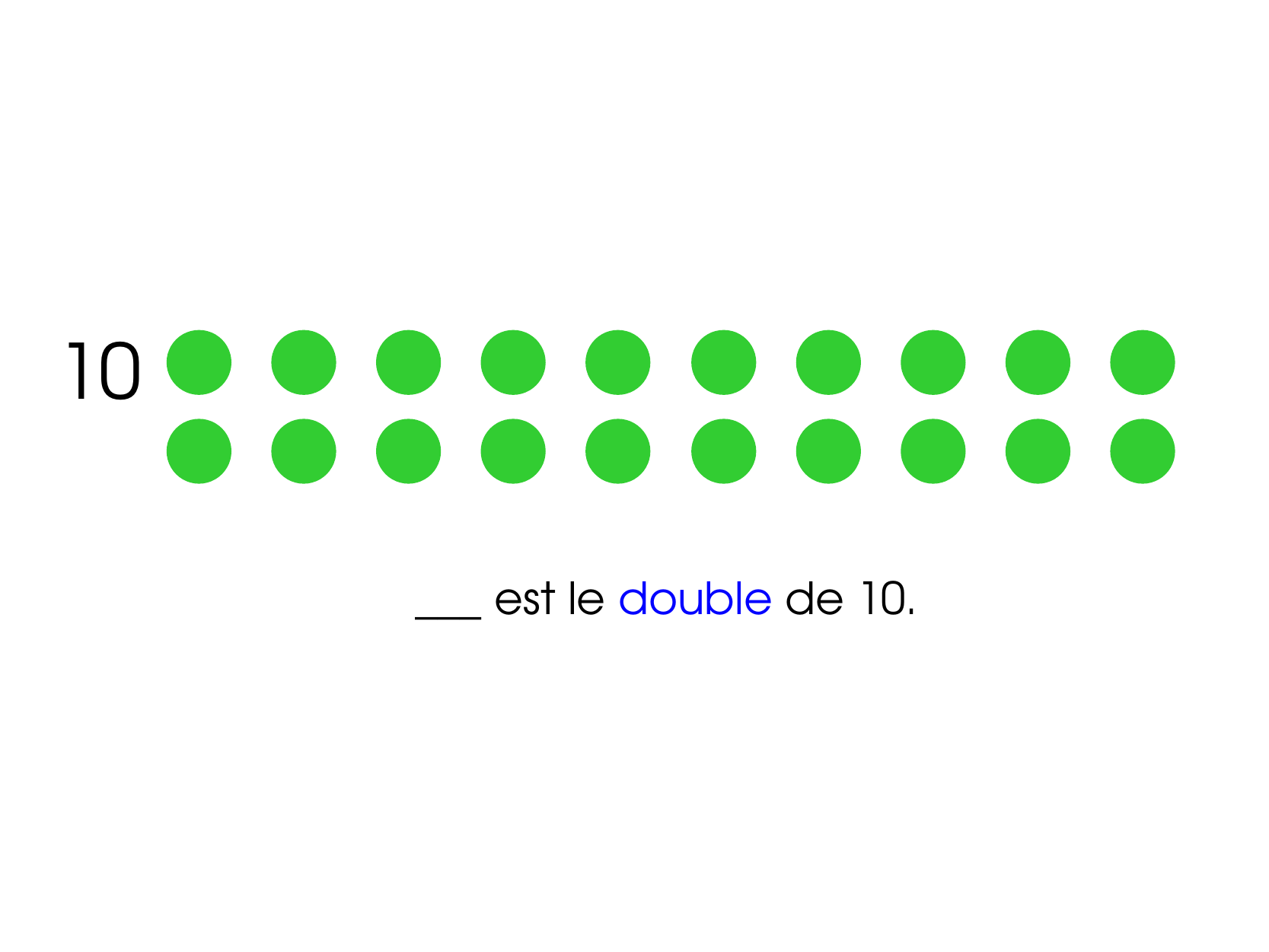

10

___ est le double de 10.